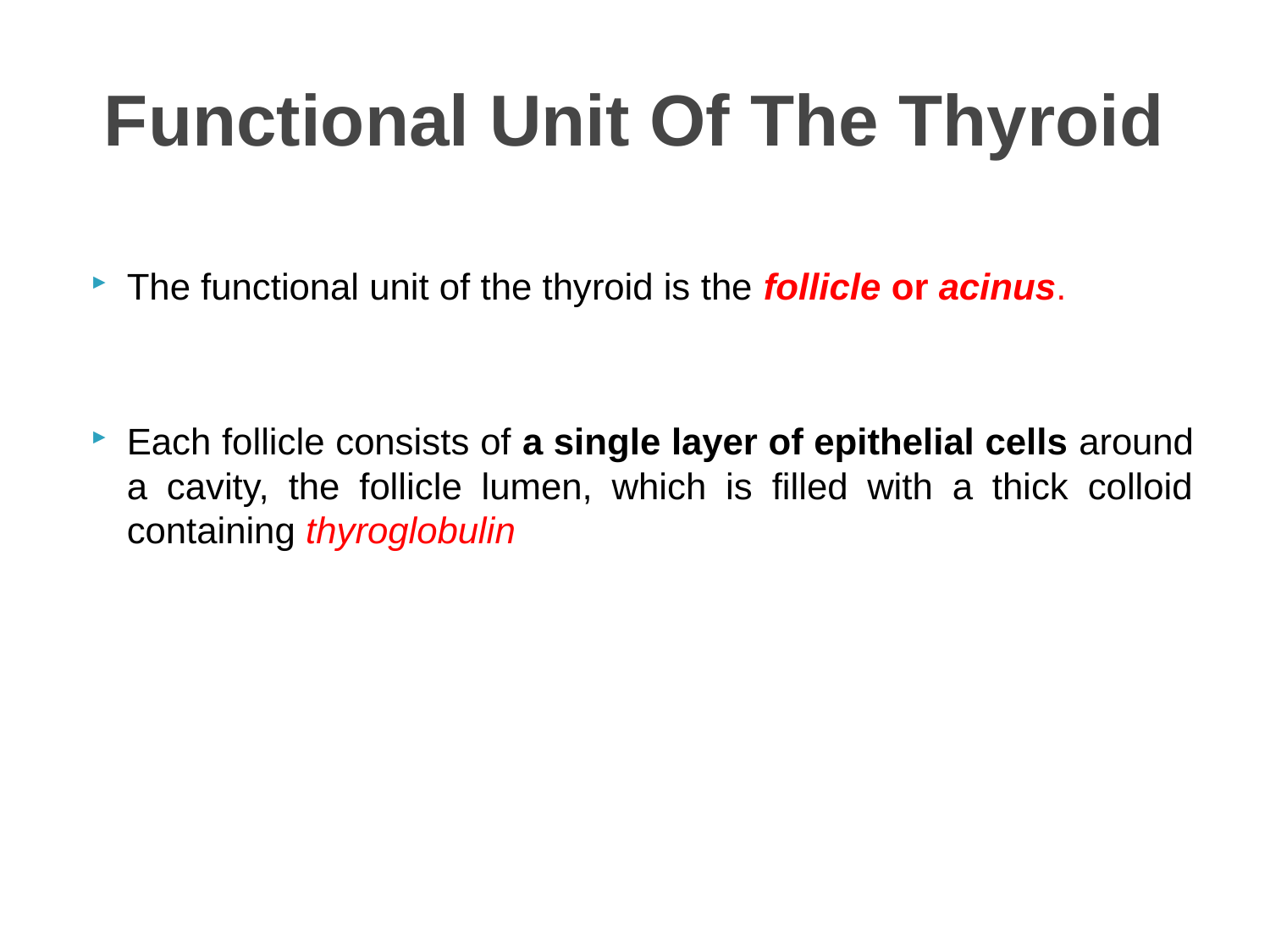

# Functional Unit Of The Thyroid

The functional unit of the thyroid is the follicle or acinus.

Each follicle consists of a single layer of epithelial cells around a cavity, the follicle lumen, which is filled with a thick colloid containing thyroglobulin